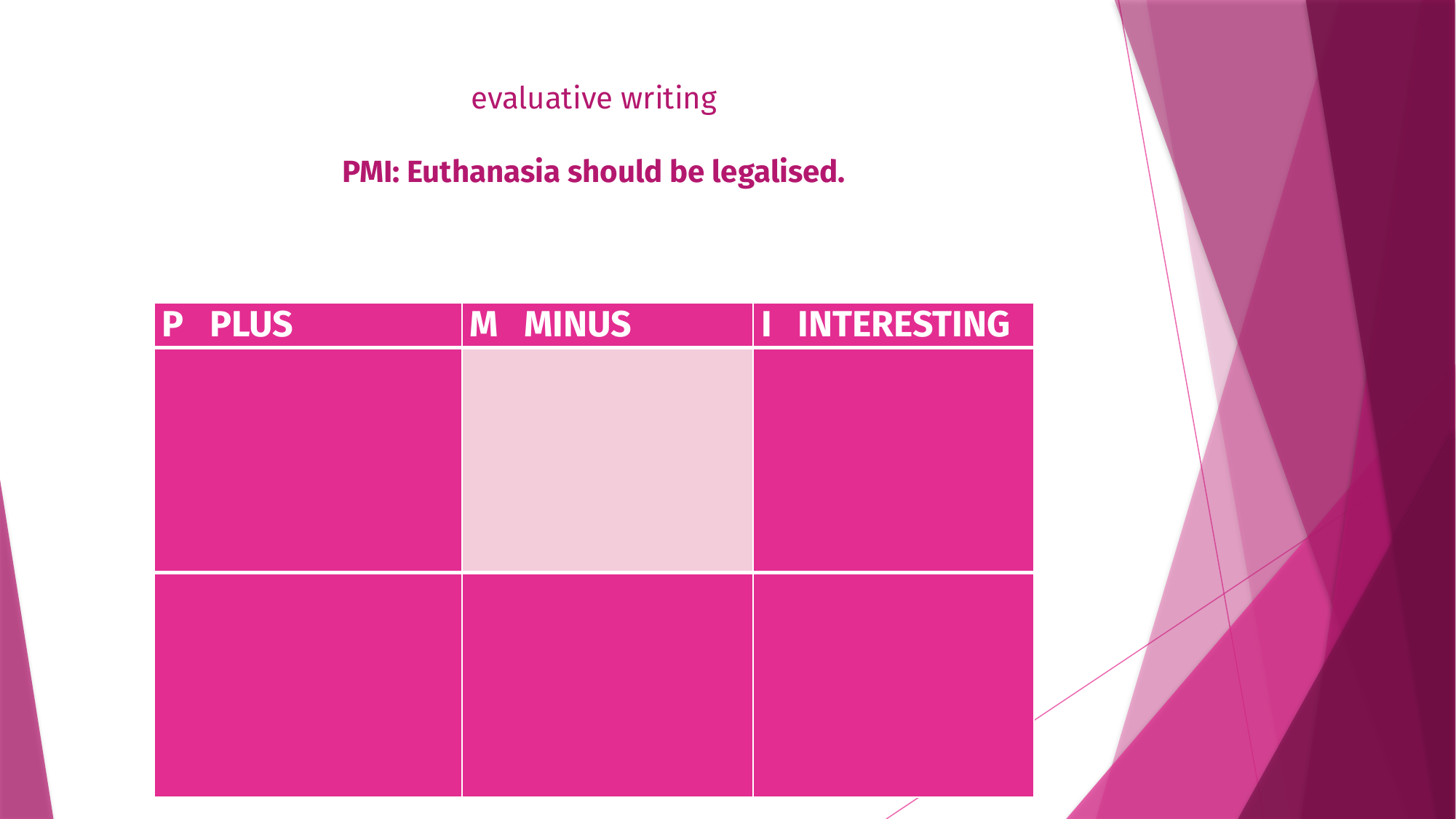

# evaluative writing PMI: Euthanasia should be legalised.
| P PLUS | M MINUS | I INTERESTING |
| --- | --- | --- |
|  |  |  |
|  |  |  |